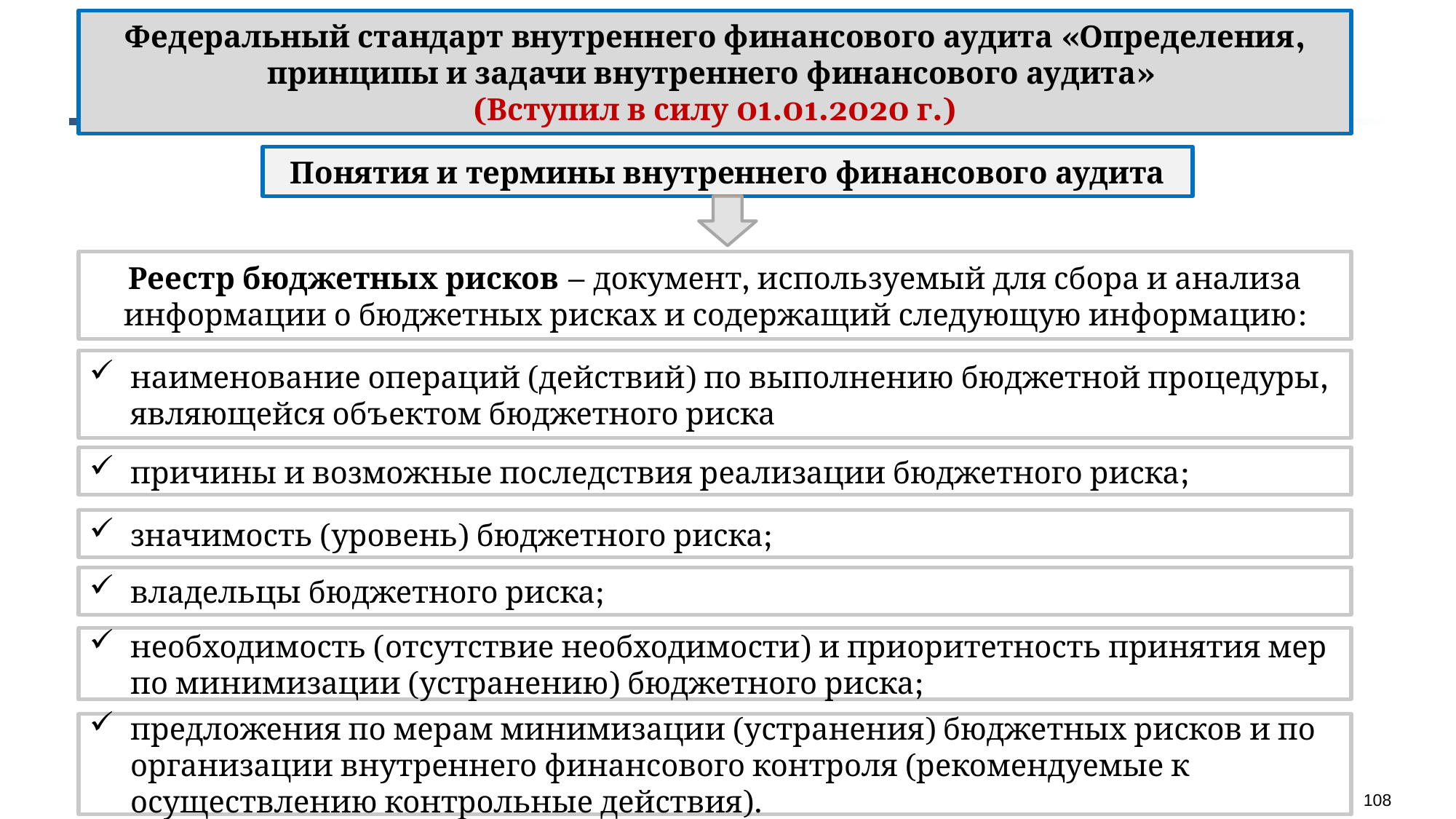

Федеральный стандарт внутреннего финансового аудита «Определения, принципы и задачи внутреннего финансового аудита»
(Вступил в силу 01.01.2020 г.)
Понятия и термины внутреннего финансового аудита

Реестр бюджетных рисков – документ, используемый для сбора и анализа информации о бюджетных рисках и содержащий следующую информацию:
наименование операций (действий) по выполнению бюджетной процедуры, являющейся объектом бюджетного риска
причины и возможные последствия реализации бюджетного риска;
значимость (уровень) бюджетного риска;
владельцы бюджетного риска;
необходимость (отсутствие необходимости) и приоритетность принятия мер по минимизации (устранению) бюджетного риска;
предложения по мерам минимизации (устранения) бюджетных рисков и по организации внутреннего финансового контроля (рекомендуемые к осуществлению контрольные действия).